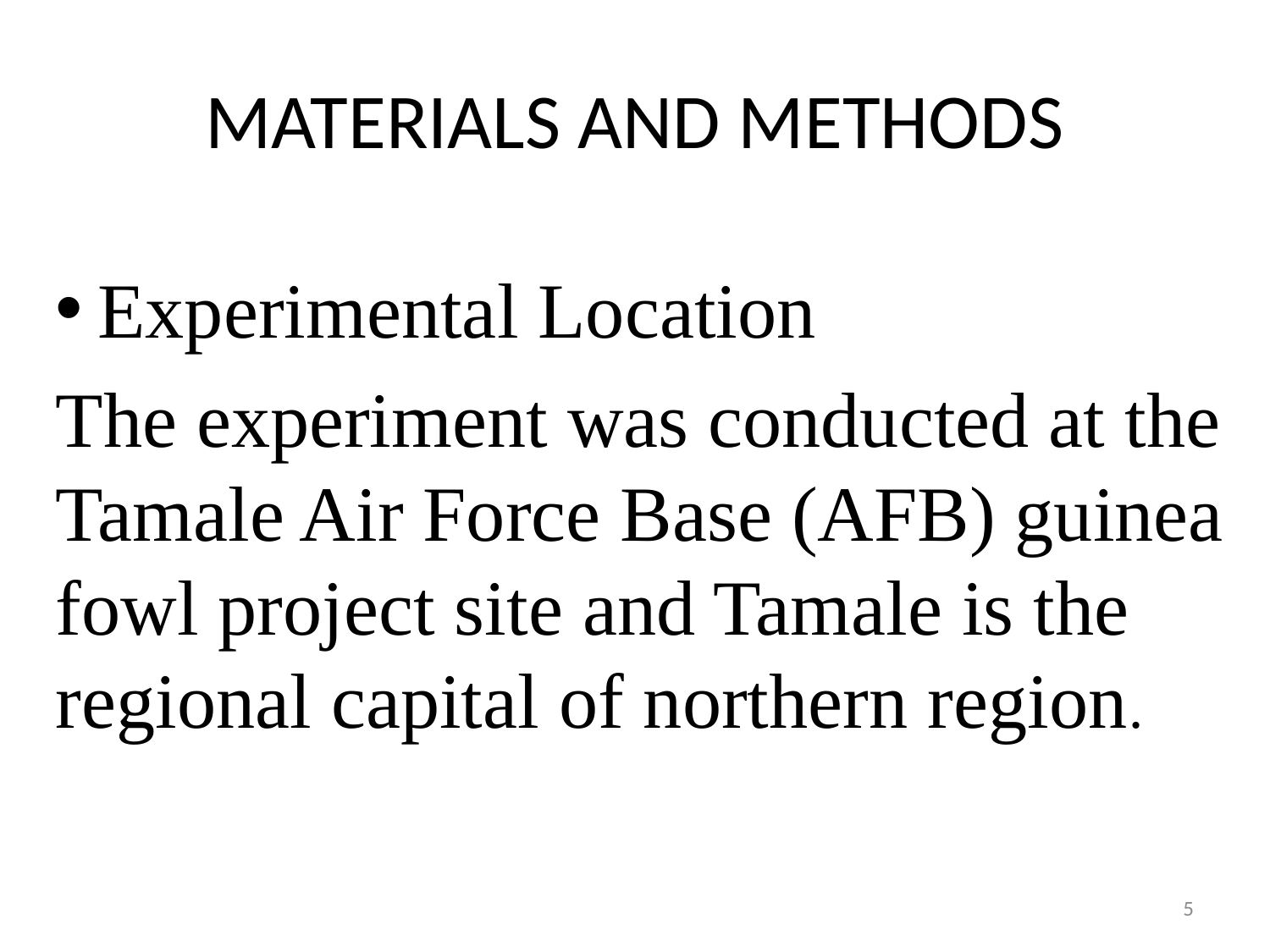

# MATERIALS AND METHODS
Experimental Location
The experiment was conducted at the Tamale Air Force Base (AFB) guinea fowl project site and Tamale is the regional capital of northern region.
5